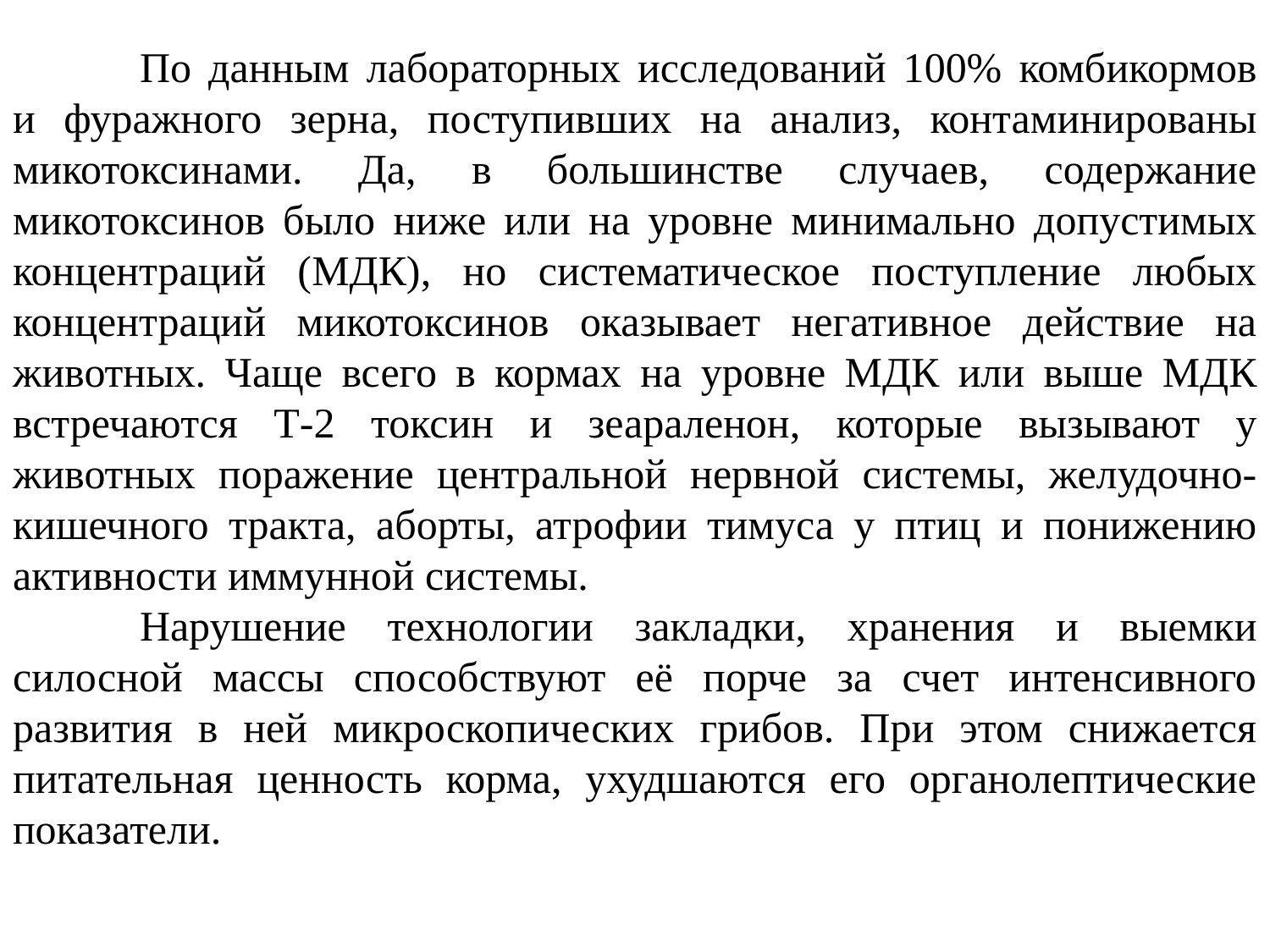

По данным лабораторных исследований 100% комбикормов и фуражного зерна, поступивших на анализ, контаминированы микотоксинами. Да, в большинстве случаев, содержание микотоксинов было ниже или на уровне минимально допустимых концентраций (МДК), но систематическое поступление любых концентраций микотоксинов оказывает негативное действие на животных. Чаще всего в кормах на уровне МДК или выше МДК встречаются Т-2 токсин и зеараленон, которые вызывают у животных поражение центральной нервной системы, желудочно-кишечного тракта, аборты, атрофии тимуса у птиц и понижению активности иммунной системы.
	Нарушение технологии закладки, хранения и выемки силосной массы способствуют её порче за счет интенсивного развития в ней микроскопических грибов. При этом снижается питательная ценность корма, ухудшаются его органолептические показатели.